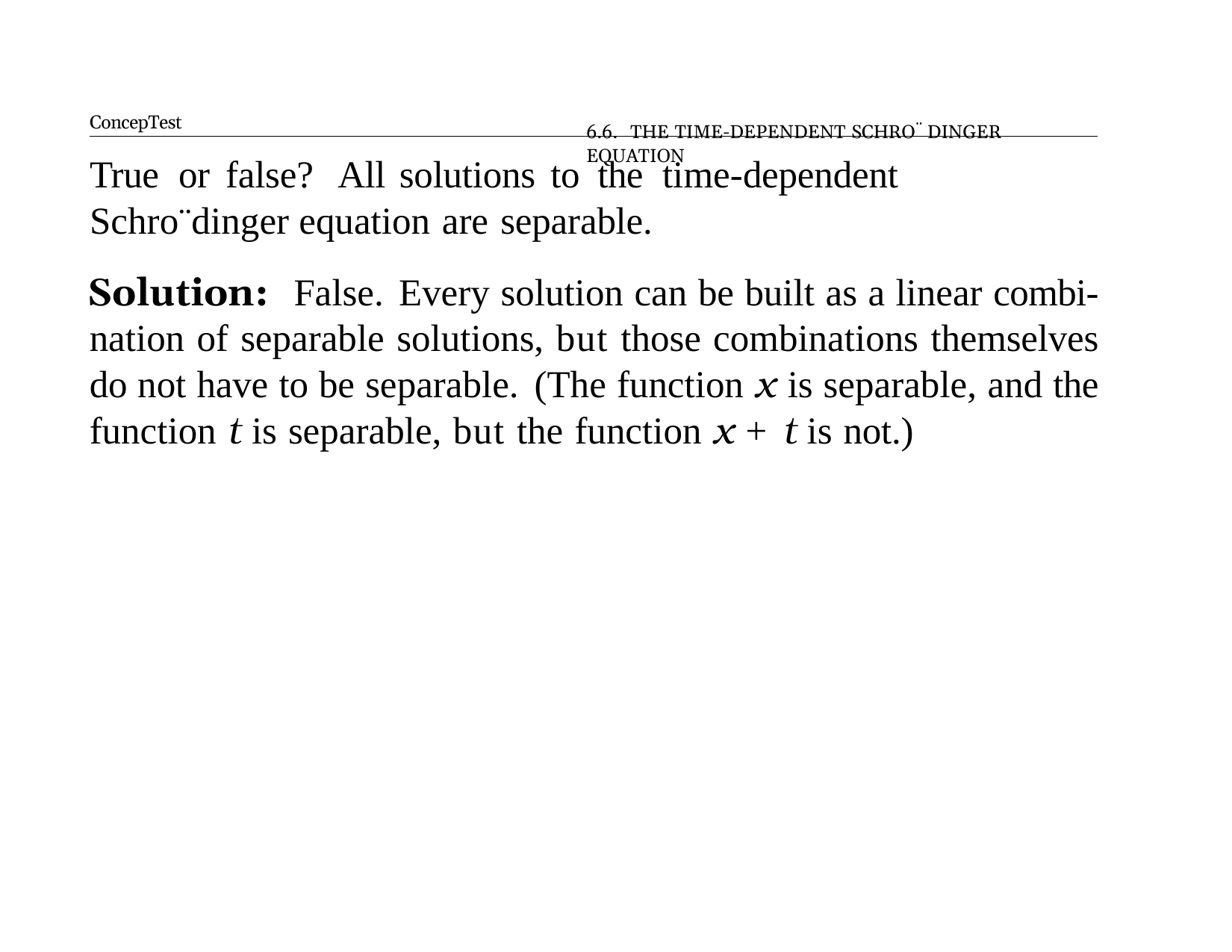

ConcepTest
6.6.  THE TIME-DEPENDENT SCHRO¨ DINGER EQUATION

# True	or	false?	All	solutions	to	the	time-dependent	Schro¨dinger equation are separable.
Solution:  False. Every solution can be built as a linear combi- nation of separable solutions, but those combinations themselves do not have to be separable. (The function x is separable, and the function t is separable, but the function x + t is not.)